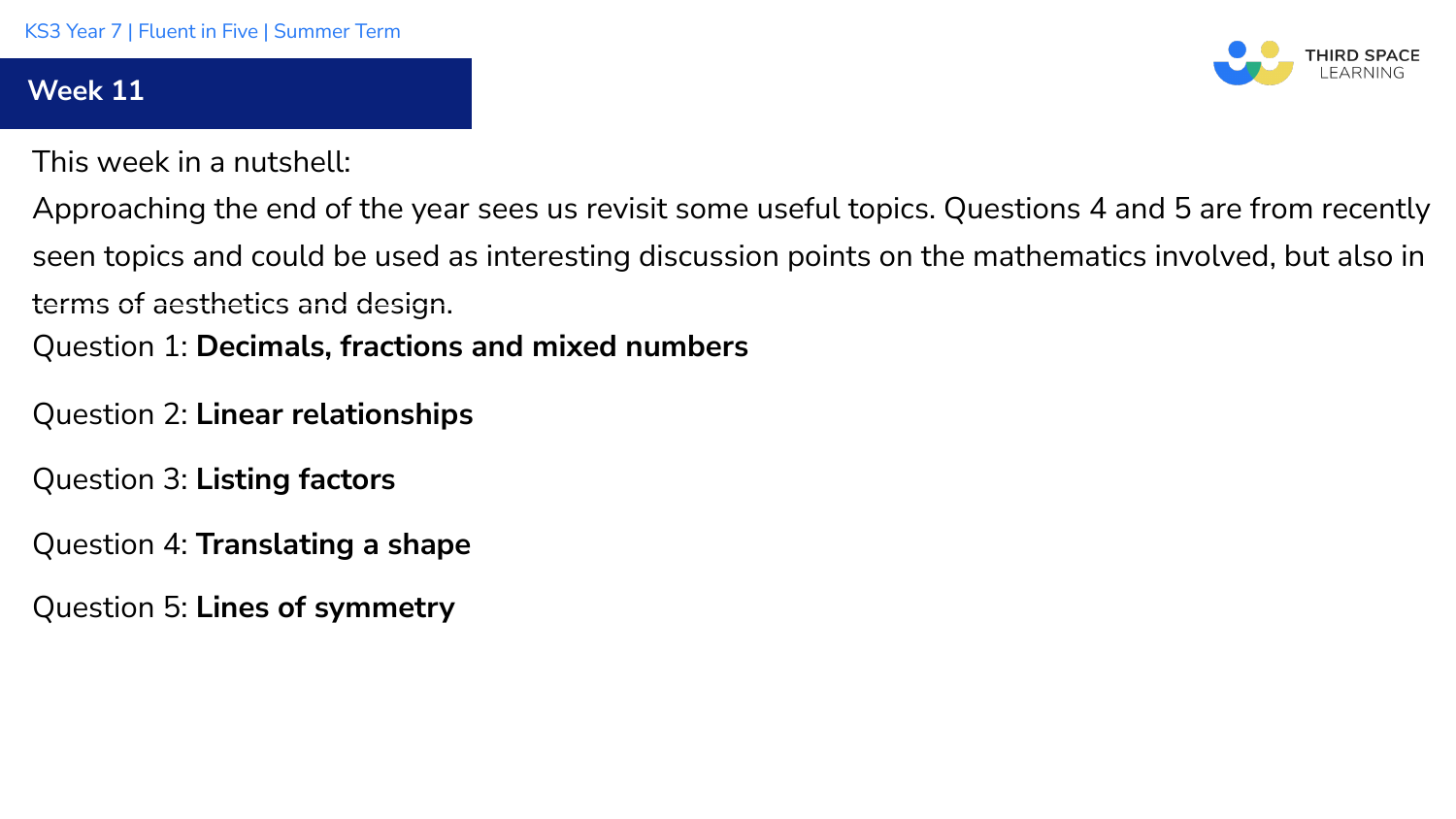

Week 11
| This week in a nutshell: Approaching the end of the year sees us revisit some useful topics. Questions 4 and 5 are from recently seen topics and could be used as interesting discussion points on the mathematics involved, but also in terms of aesthetics and design. |
| --- |
| Question 1: Decimals, fractions and mixed numbers |
| Question 2: Linear relationships |
| Question 3: Listing factors |
| Question 4: Translating a shape |
| Question 5: Lines of symmetry |